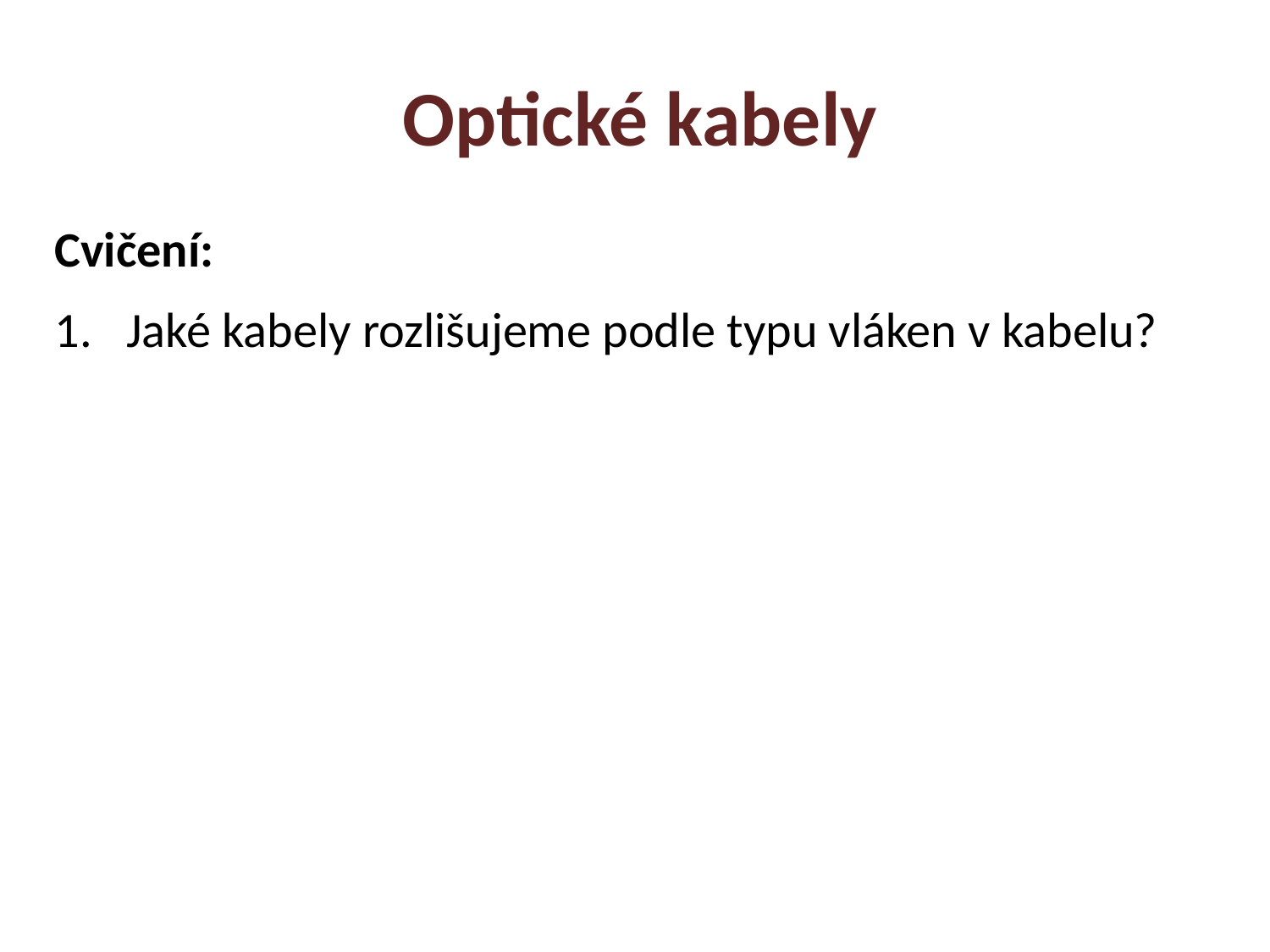

Optické kabely
Cvičení:
Jaké kabely rozlišujeme podle typu vláken v kabelu?